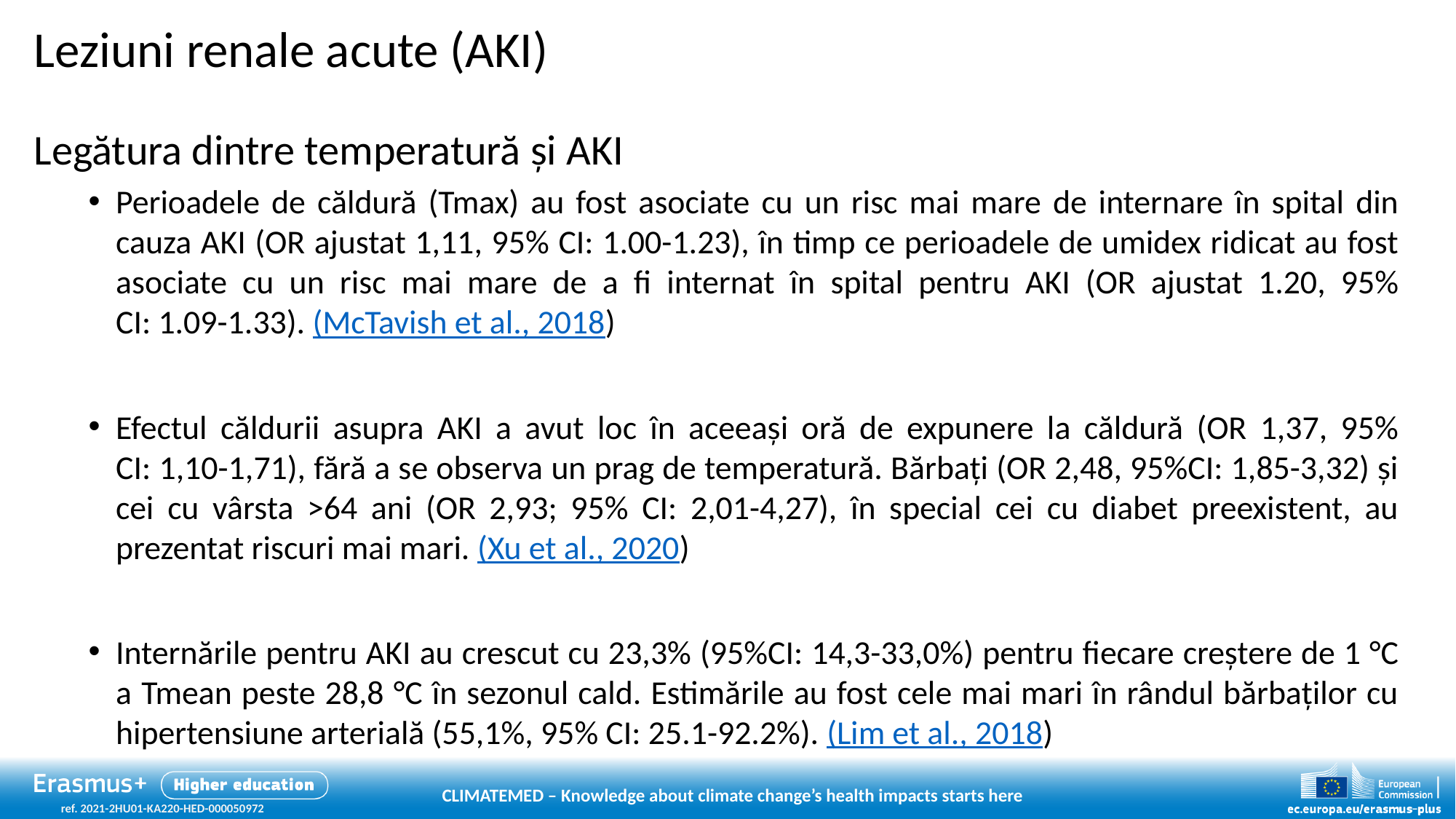

# Leziuni renale acute (AKI)
Legătura dintre temperatură și AKI
Perioadele de căldură (Tmax) au fost asociate cu un risc mai mare de internare în spital din cauza AKI (OR ajustat 1,11, 95% CI: 1.00-1.23), în timp ce perioadele de umidex ridicat au fost asociate cu un risc mai mare de a fi internat în spital pentru AKI (OR ajustat 1.20, 95%
CI: 1.09-1.33). (McTavish et al., 2018)

Efectul căldurii asupra AKI a avut loc în aceeași oră de expunere la căldură (OR 1,37, 95%
CI: 1,10-1,71), fără a se observa un prag de temperatură. Bărbați (OR 2,48, 95%CI: 1,85-3,32) și cei cu vârsta >64 ani (OR 2,93; 95% CI: 2,01-4,27), în special cei cu diabet preexistent, au prezentat riscuri mai mari. (Xu et al., 2020)

Internările pentru AKI au crescut cu 23,3% (95%CI: 14,3-33,0%) pentru fiecare creștere de 1 °C a Tmean peste 28,8 °C în sezonul cald. Estimările au fost cele mai mari în rândul bărbaților cu hipertensiune arterială (55,1%, 95% CI: 25.1-92.2%). (Lim et al., 2018)